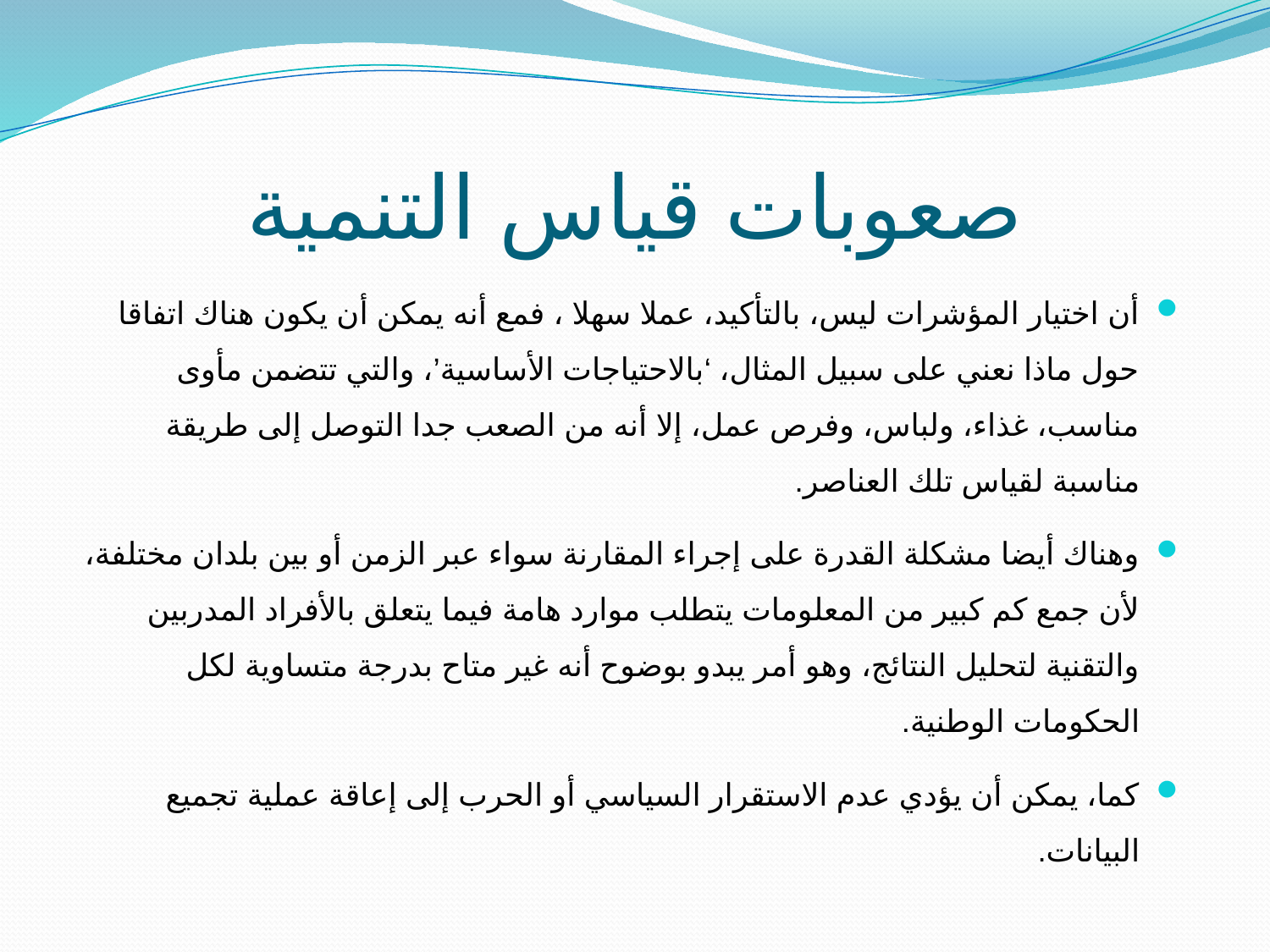

# صعوبات قياس التنمية
أن اختيار المؤشرات ليس، بالتأكيد، عملا سهلا ، فمع أنه يمكن أن يكون هناك اتفاقا حول ماذا نعني على سبيل المثال، ‘بالاحتياجات الأساسية’، والتي تتضمن مأوى مناسب، غذاء، ولباس، وفرص عمل، إلا أنه من الصعب جدا التوصل إلى طريقة مناسبة لقياس تلك العناصر.
وهناك أيضا مشكلة القدرة على إجراء المقارنة سواء عبر الزمن أو بين بلدان مختلفة، لأن جمع كم كبير من المعلومات يتطلب موارد هامة فيما يتعلق بالأفراد المدربين والتقنية لتحليل النتائج، وهو أمر يبدو بوضوح أنه غير متاح بدرجة متساوية لكل الحكومات الوطنية.
كما، يمكن أن يؤدي عدم الاستقرار السياسي أو الحرب إلى إعاقة عملية تجميع البيانات.